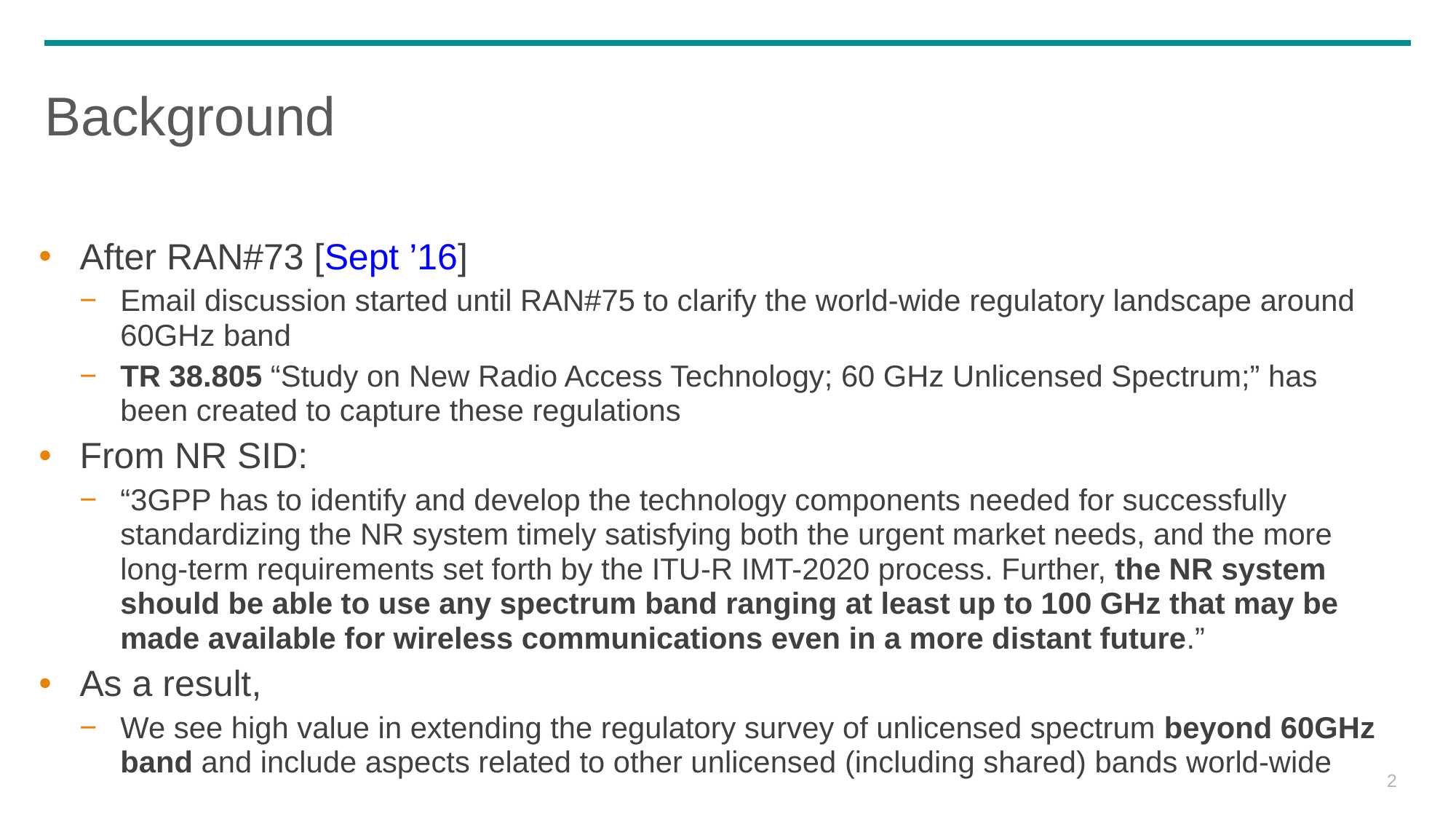

# Background

After RAN#73 [Sept ’16]
Email discussion started until RAN#75 to clarify the world-wide regulatory landscape around 60GHz band
TR 38.805 “Study on New Radio Access Technology; 60 GHz Unlicensed Spectrum;” has been created to capture these regulations
From NR SID:
“3GPP has to identify and develop the technology components needed for successfully standardizing the NR system timely satisfying both the urgent market needs, and the more long-term requirements set forth by the ITU-R IMT-2020 process. Further, the NR system should be able to use any spectrum band ranging at least up to 100 GHz that may be made available for wireless communications even in a more distant future.”
As a result,
We see high value in extending the regulatory survey of unlicensed spectrum beyond 60GHz band and include aspects related to other unlicensed (including shared) bands world-wide
2